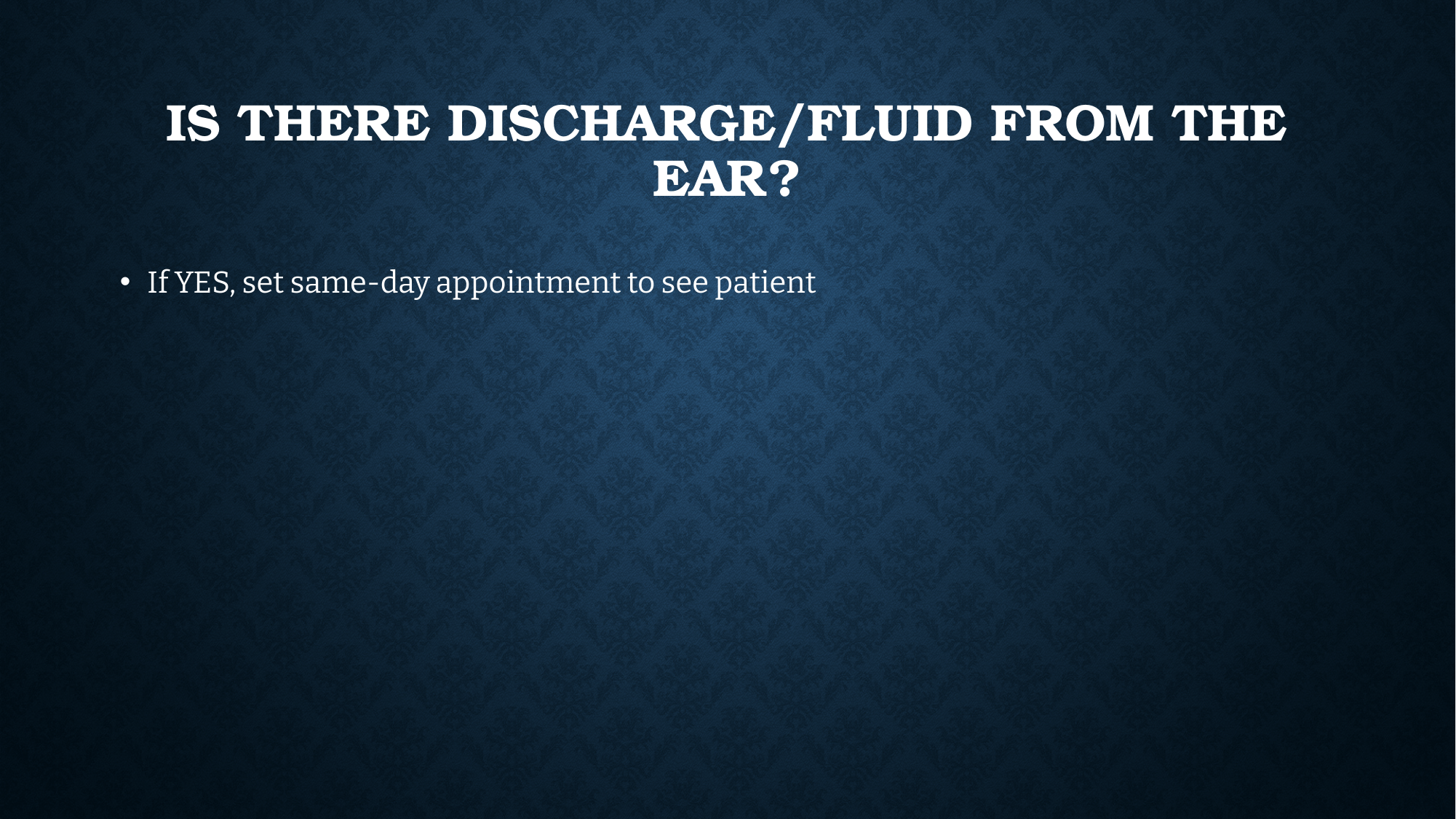

# Is there discharge/fluid from the ear?
If YES, set same-day appointment to see patient